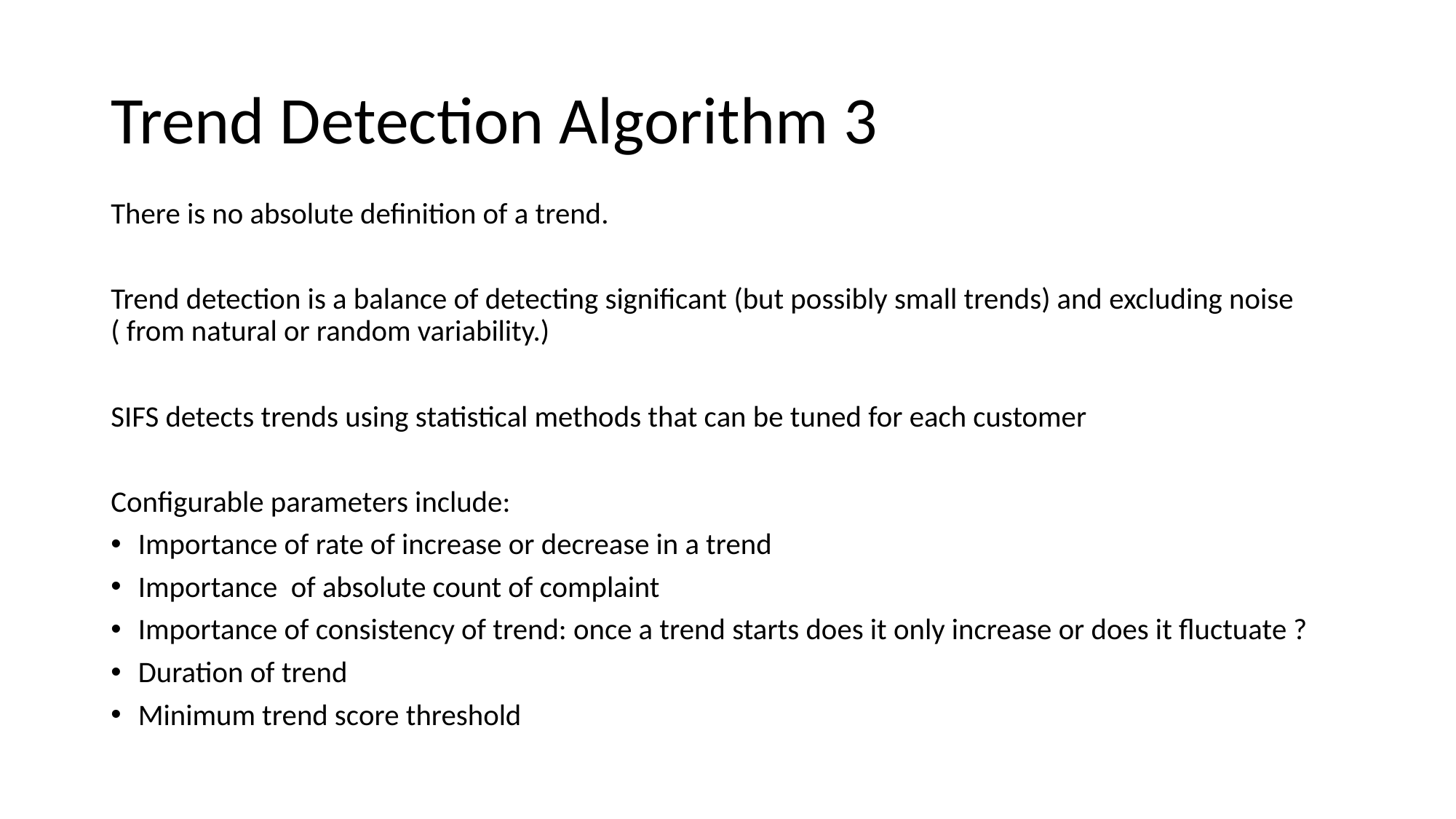

# Trend Detection Algorithm 3
There is no absolute definition of a trend.

Trend detection is a balance of detecting significant (but possibly small trends) and excluding noise ( from natural or random variability.)

SIFS detects trends using statistical methods that can be tuned for each customer

Configurable parameters include:
Importance of rate of increase or decrease in a trend
Importance  of absolute count of complaint
Importance of consistency of trend: once a trend starts does it only increase or does it fluctuate ?
Duration of trend
Minimum trend score threshold